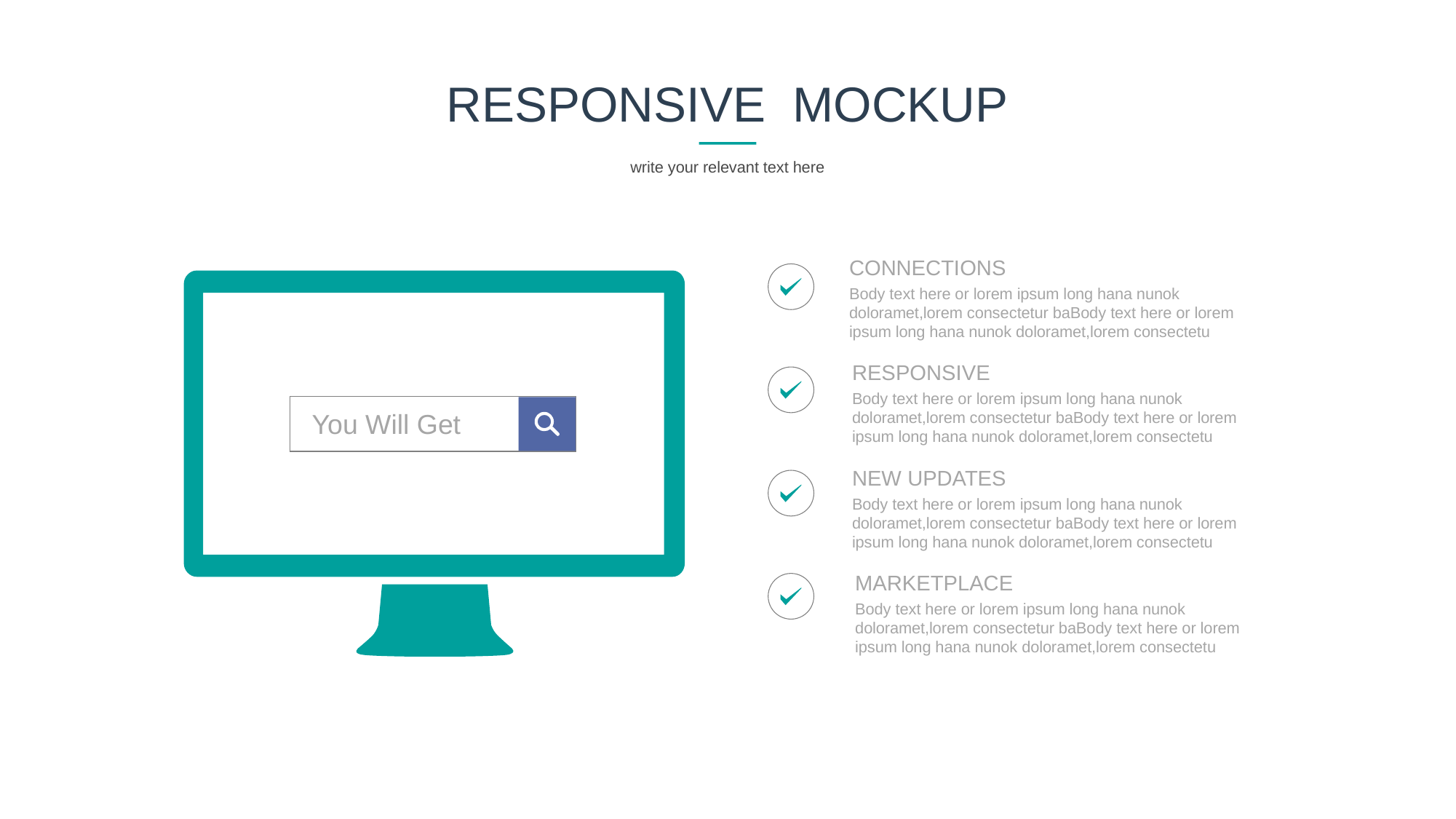

# RESPONSIVE  MOCKUP
write your relevant text here
CONNECTIONS

Body text here or lorem ipsum long hana nunok doloramet,lorem consectetur baBody text here or lorem ipsum long hana nunok doloramet,lorem consectetu
RESPONSIVE

Body text here or lorem ipsum long hana nunok doloramet,lorem consectetur baBody text here or lorem ipsum long hana nunok doloramet,lorem consectetu

You Will Get

NEW UPDATES

Body text here or lorem ipsum long hana nunok doloramet,lorem consectetur baBody text here or lorem ipsum long hana nunok doloramet,lorem consectetu
MARKETPLACE

Body text here or lorem ipsum long hana nunok doloramet,lorem consectetur baBody text here or lorem ipsum long hana nunok doloramet,lorem consectetu